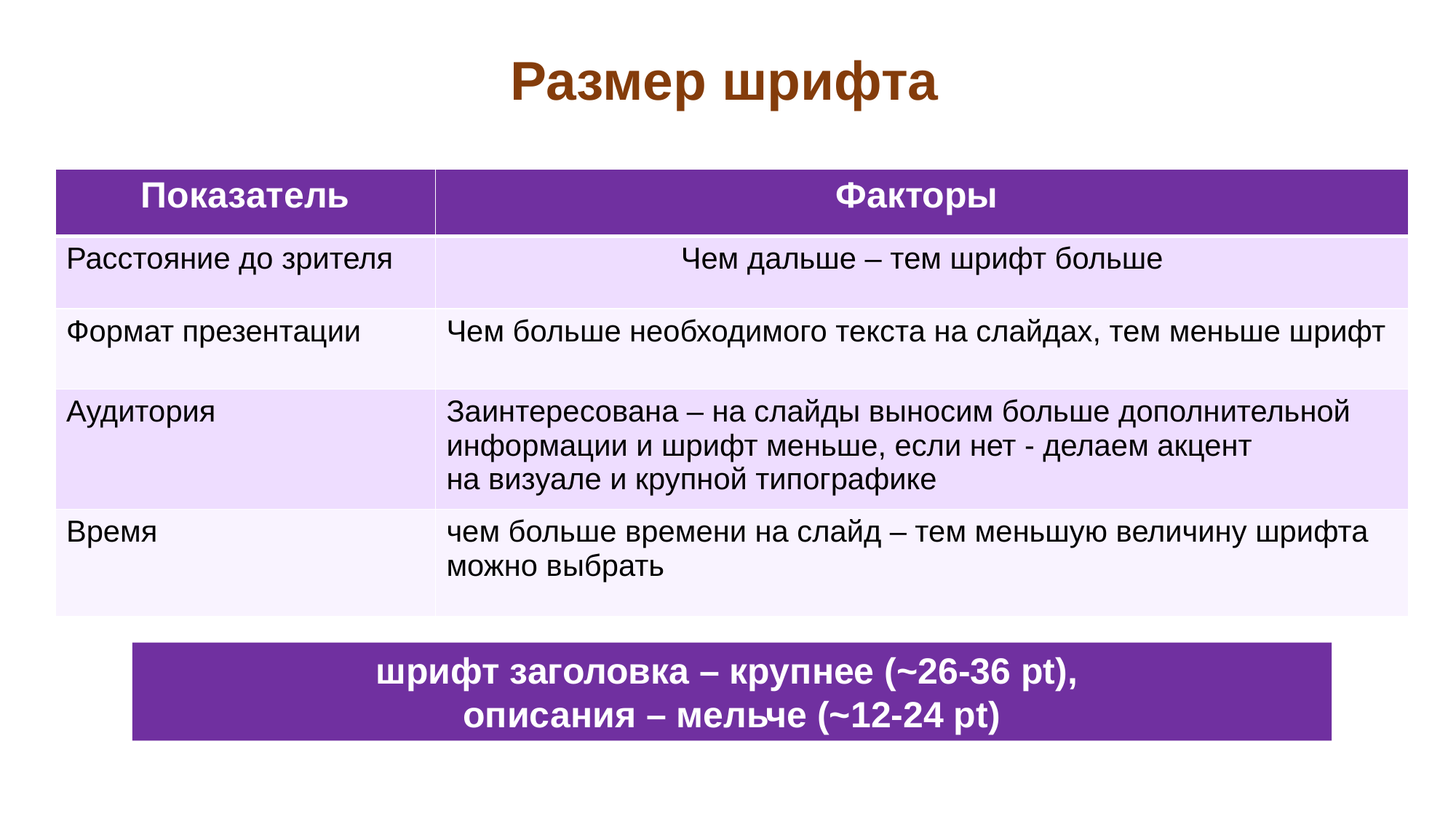

Размер шрифта
| Показатель | Факторы |
| --- | --- |
| Расстояние до зрителя | Чем дальше – тем шрифт больше |
| Формат презентации | Чем больше необходимого текста на слайдах, тем меньше шрифт |
| Аудитория | Заинтересована – на слайды выносим больше дополнительной информации и шрифт меньше, если нет - делаем акцент на визуале и крупной типографике |
| Время | чем больше времени на слайд – тем меньшую величину шрифта можно выбрать |
шрифт заголовка – крупнее (~26-36 pt),
описания – мельче (~12-24 pt)